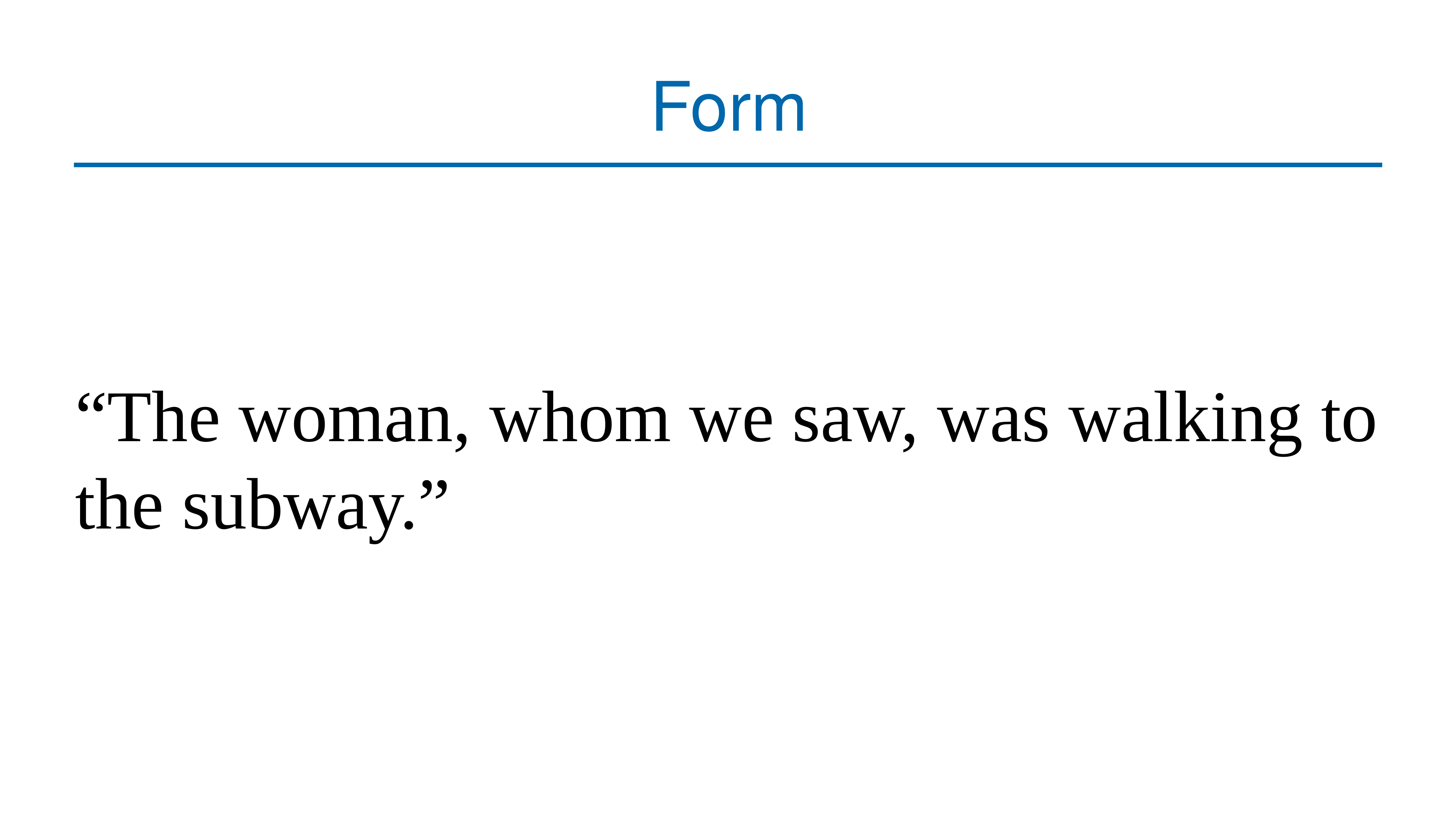

# Form
“The woman, whom we saw, was walking to the subway.”